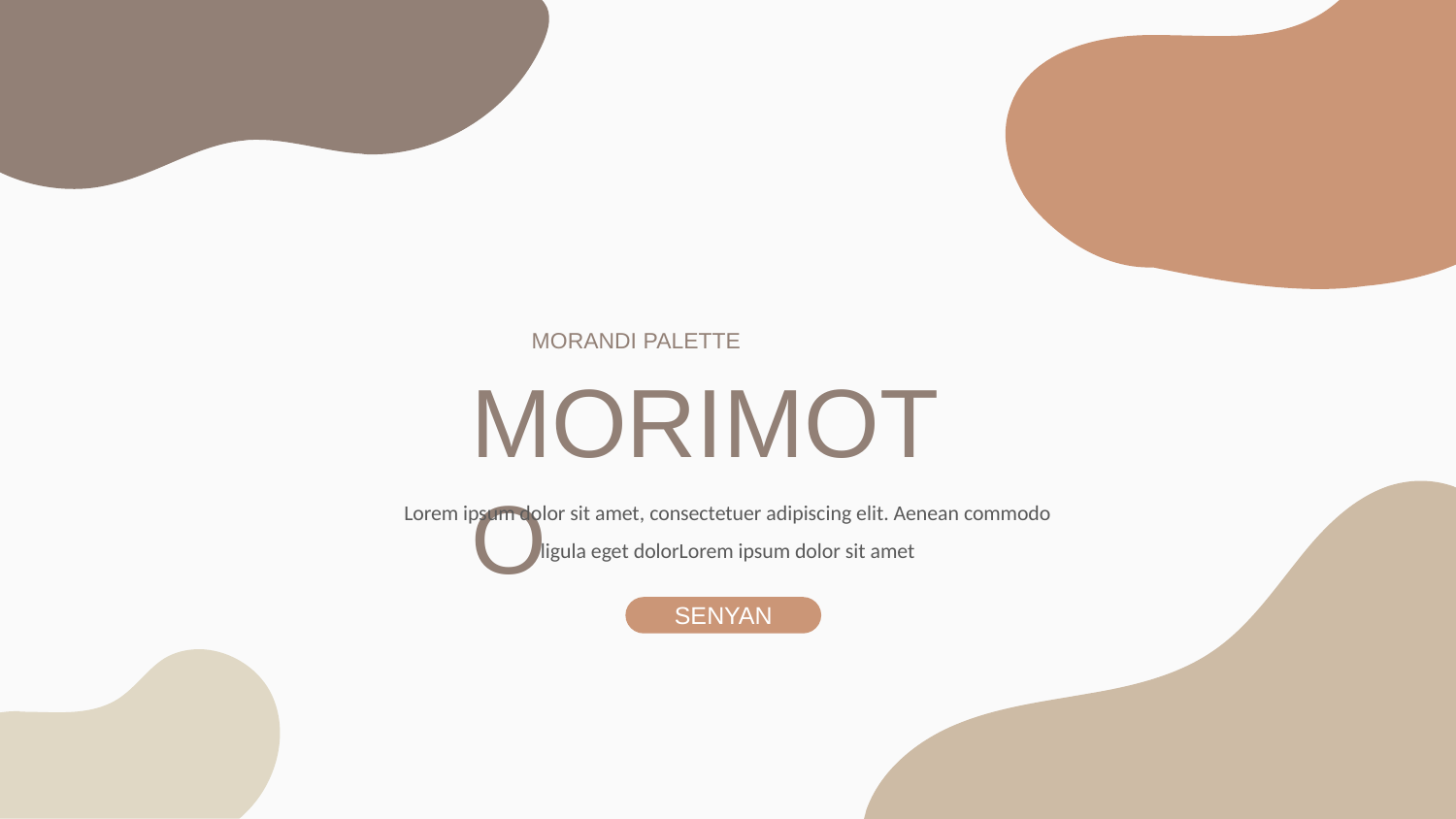

MORANDI PALETTE
MORIMOTO

Lorem ipsum dolor sit amet, consectetuer adipiscing elit. Aenean commodo ligula eget dolorLorem ipsum dolor sit amet

SENYAN